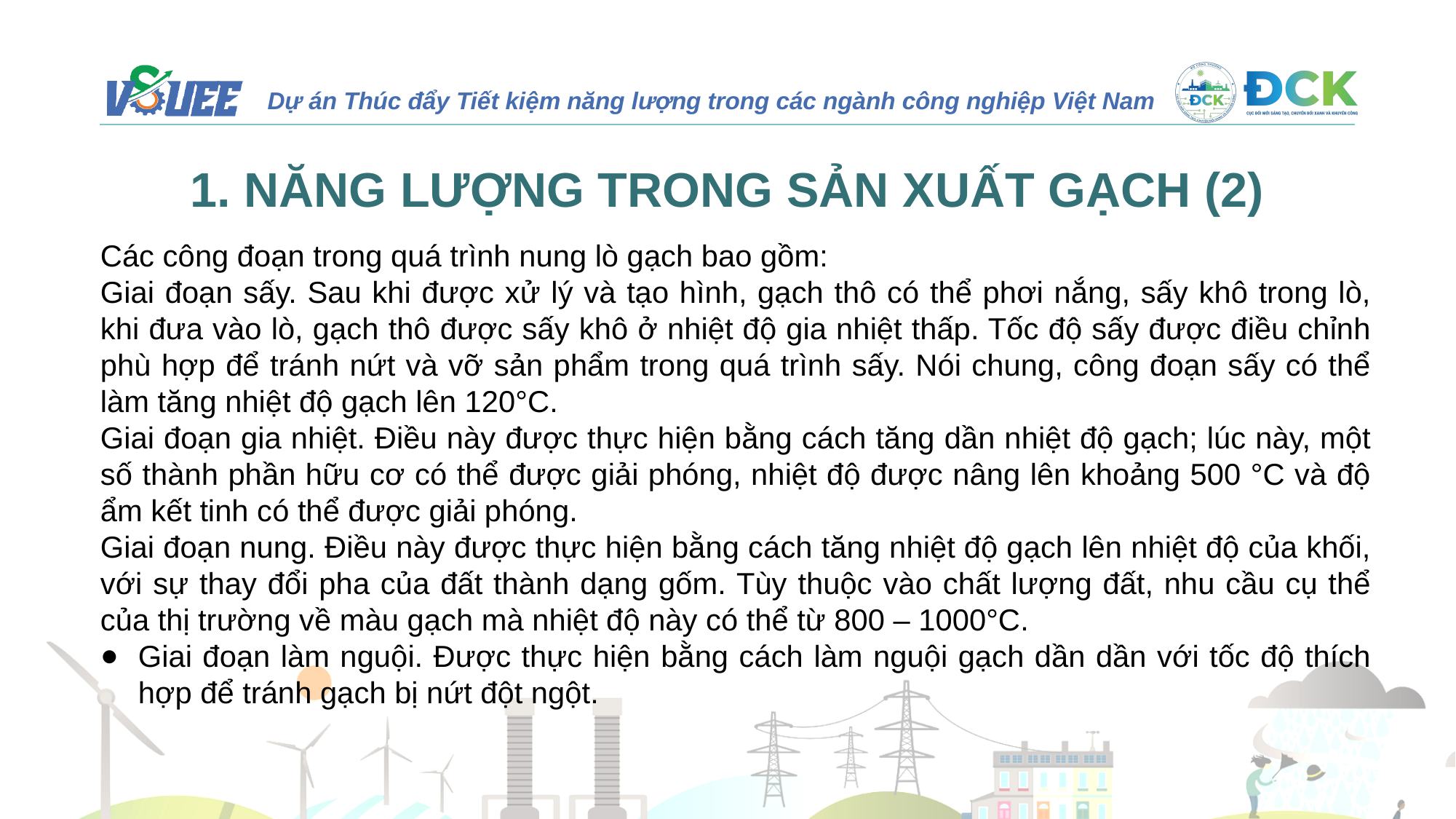

# 1. NĂNG LƯỢNG TRONG SẢN XUẤT GẠCH (2)
Các công đoạn trong quá trình nung lò gạch bao gồm:
Giai đoạn sấy. Sau khi được xử lý và tạo hình, gạch thô có thể phơi nắng, sấy khô trong lò, khi đưa vào lò, gạch thô được sấy khô ở nhiệt độ gia nhiệt thấp. Tốc độ sấy được điều chỉnh phù hợp để tránh nứt và vỡ sản phẩm trong quá trình sấy. Nói chung, công đoạn sấy có thể làm tăng nhiệt độ gạch lên 120°C.
Giai đoạn gia nhiệt. Điều này được thực hiện bằng cách tăng dần nhiệt độ gạch; lúc này, một số thành phần hữu cơ có thể được giải phóng, nhiệt độ được nâng lên khoảng 500 °C và độ ẩm kết tinh có thể được giải phóng.
Giai đoạn nung. Điều này được thực hiện bằng cách tăng nhiệt độ gạch lên nhiệt độ của khối, với sự thay đổi pha của đất thành dạng gốm. Tùy thuộc vào chất lượng đất, nhu cầu cụ thể của thị trường về màu gạch mà nhiệt độ này có thể từ 800 – 1000°C.
Giai đoạn làm nguội. Được thực hiện bằng cách làm nguội gạch dần dần với tốc độ thích hợp để tránh gạch bị nứt đột ngột.